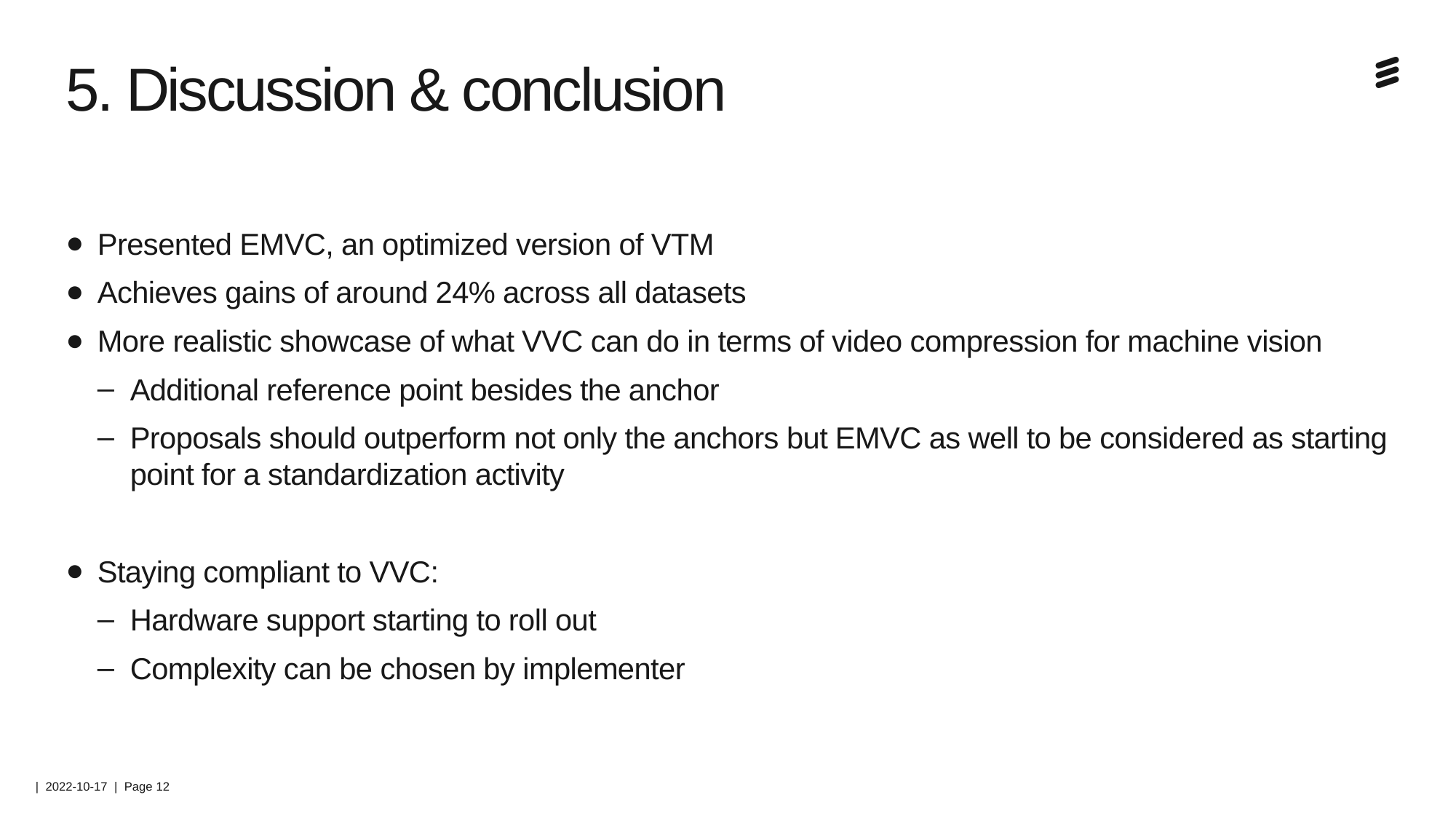

# 5. Discussion & conclusion
Presented EMVC, an optimized version of VTM
Achieves gains of around 24% across all datasets
More realistic showcase of what VVC can do in terms of video compression for machine vision
Additional reference point besides the anchor
Proposals should outperform not only the anchors but EMVC as well to be considered as starting point for a standardization activity

Staying compliant to VVC:
Hardware support starting to roll out
Complexity can be chosen by implementer